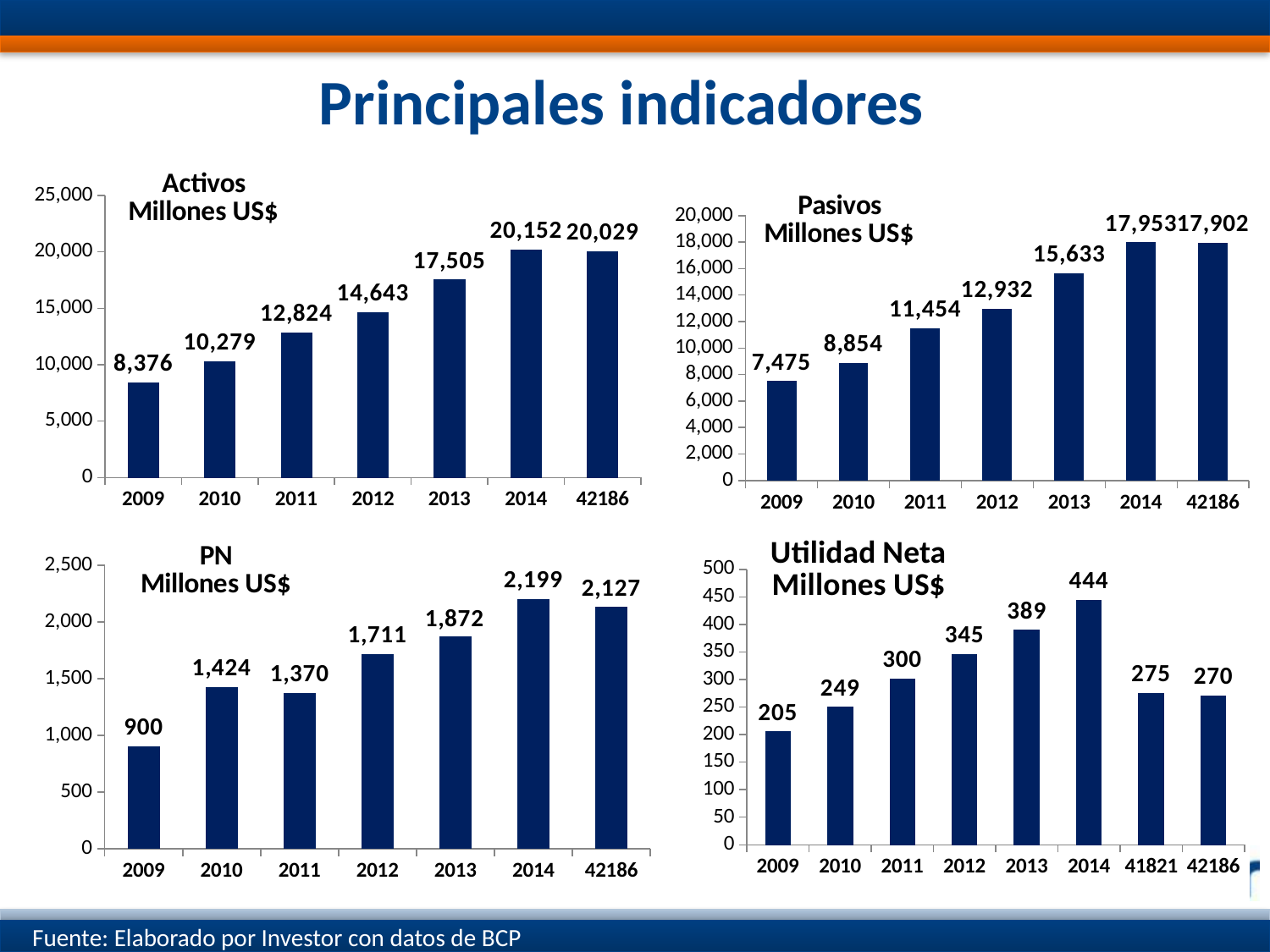

# Principales indicadores

### Chart: Activos
Millones US$

| Category | Evolución del ACTIVO |
|---|---|
| 2009 | 8375.538822278122 |
| 2010 | 10278.52865033182 |
| 2011 | 12823.99857516423 |
| 2012 | 14642.99125205466 |
| 2013 | 17505.35671133575 |
| 2014 | 20151.6929892629 |
| 42186 | 20028.89031884295 |

### Chart: Pasivos
Millones US$

| Category | Evolución del ACTIVO |
|---|---|
| 2009 | 7475.452094165018 |
| 2010 | 8854.29774893927 |
| 2011 | 11453.94290695078 |
| 2012 | 12931.51823027773 |
| 2013 | 15633.39380395327 |
| 2014 | 17952.70048262883 |
| 42186 | 17901.81915119505 |

### Chart: Utilidad Neta
Millones US$

| Category | Utilidad Neta despuésde Impuestos |
|---|---|
| 2009 | 205.0302990880458 |
| 2010 | 249.3668034774572 |
| 2011 | 300.4186501359794 |
| 2012 | 345.4457742771806 |
| 2013 | 389.1818965344064 |
| 2014 | 444.0221271491842 |
| 41821 | 275.1480562226235 |
| 42186 | 269.7101456602384 |

### Chart: PN
Millones US$

| Category | PN |
|---|---|
| 2009 | 900.0867281131044 |
| 2010 | 1424.230901392551 |
| 2011 | 1370.05566821345 |
| 2012 | 1711.473021776933 |
| 2013 | 1871.962907382504 |
| 2014 | 2198.99250663406 |
| 42186 | 2127.07116764791 |
Fuente: Elaborado por Investor con datos de BCP